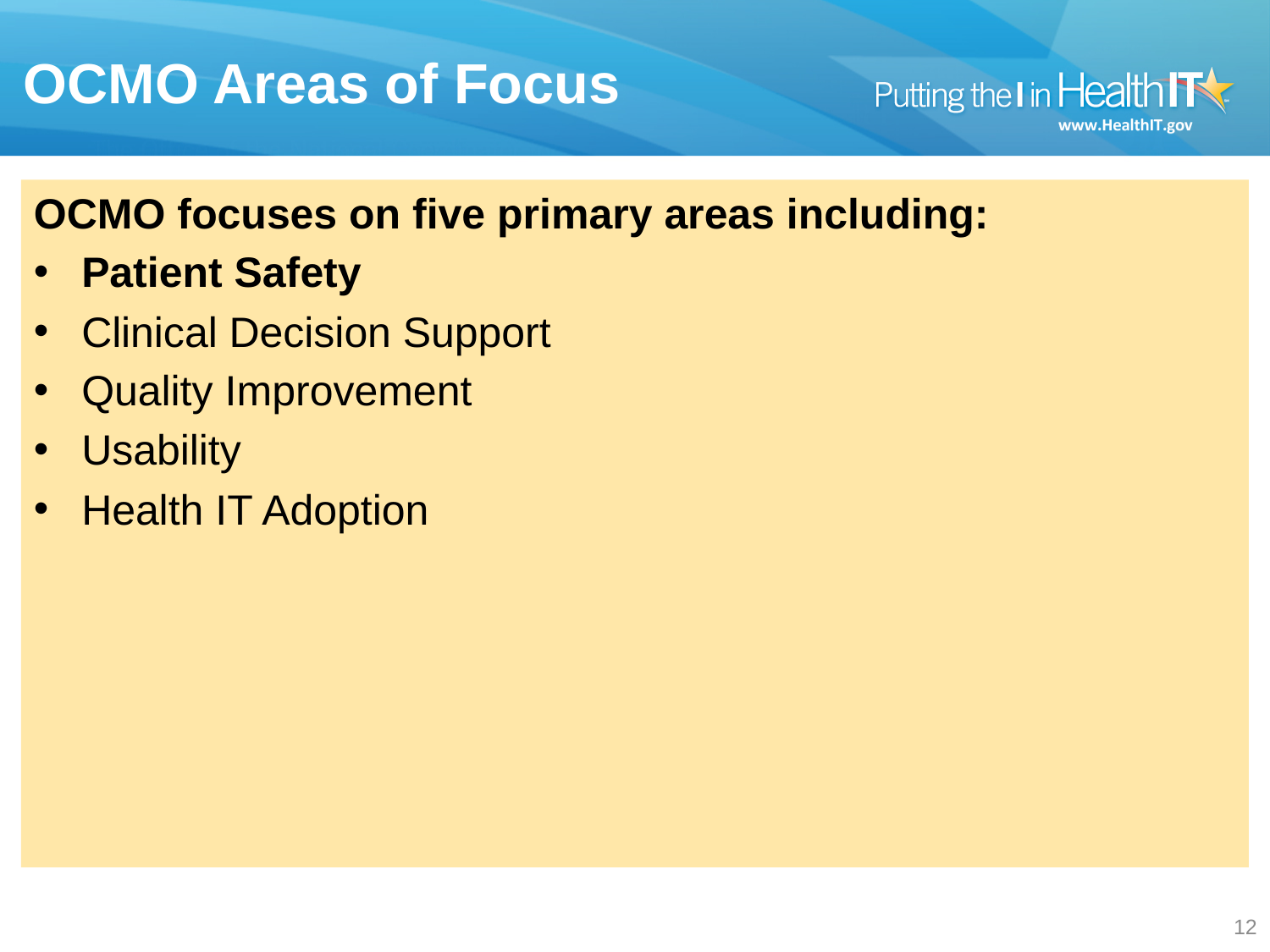

# OCMO Areas of Focus
OCMO focuses on five primary areas including:
Patient Safety
Clinical Decision Support
Quality Improvement
Usability
Health IT Adoption

12